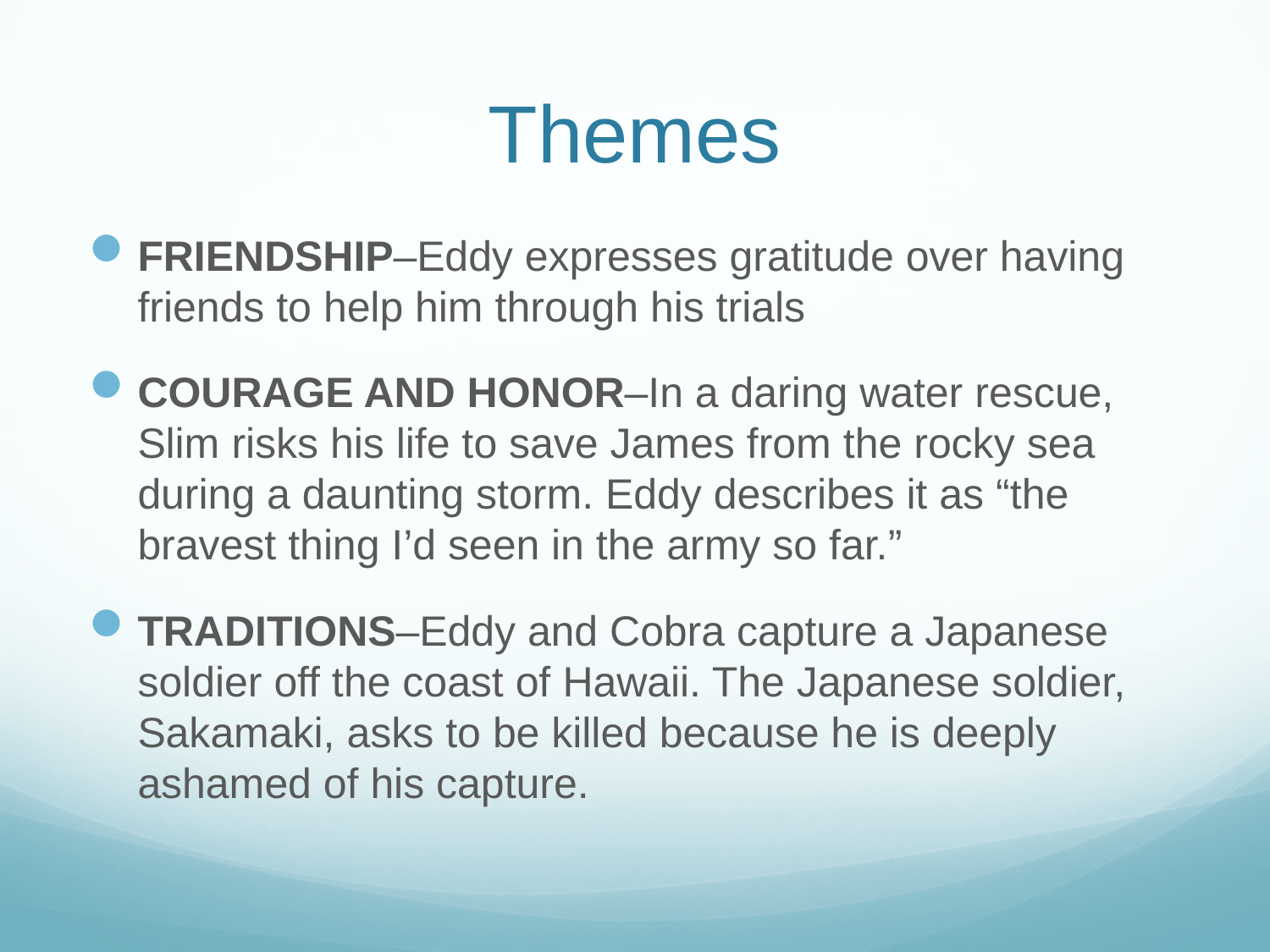

# Themes
FRIENDSHIP–Eddy expresses gratitude over having friends to help him through his trials
COURAGE AND HONOR–In a daring water rescue, Slim risks his life to save James from the rocky sea during a daunting storm. Eddy describes it as “the bravest thing I’d seen in the army so far.”
TRADITIONS–Eddy and Cobra capture a Japanese soldier off the coast of Hawaii. The Japanese soldier, Sakamaki, asks to be killed because he is deeply ashamed of his capture.